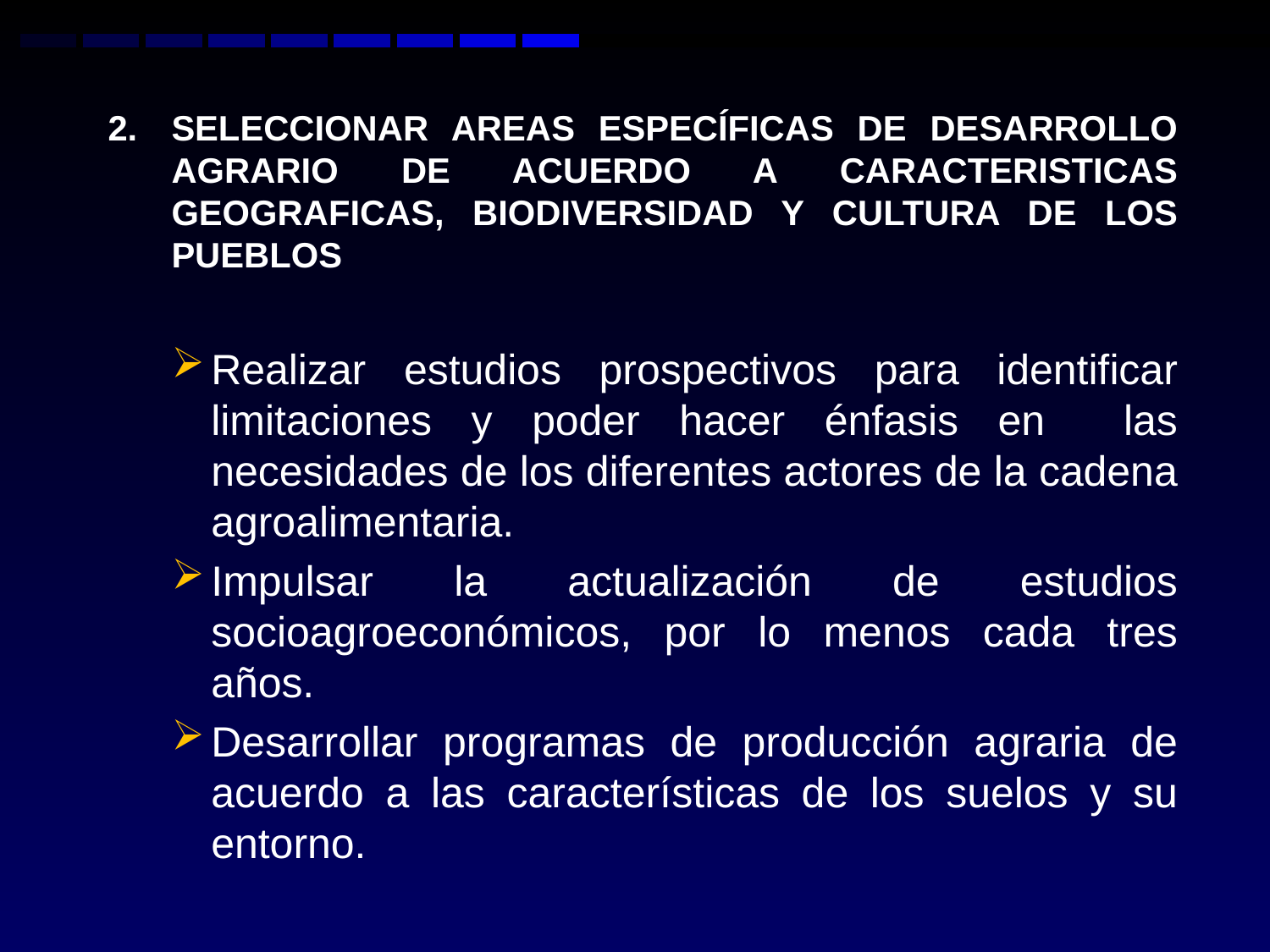

SELECCIONAR AREAS ESPECÍFICAS DE DESARROLLO AGRARIO DE ACUERDO A CARACTERISTICAS GEOGRAFICAS, BIODIVERSIDAD Y CULTURA DE LOS PUEBLOS

Realizar estudios prospectivos para identificar limitaciones y poder hacer énfasis en  las necesidades de los diferentes actores de la cadena agroalimentaria.
Impulsar la actualización de estudios socioagroeconómicos, por lo menos cada tres años.
Desarrollar programas de producción agraria de acuerdo a las características de los suelos y su entorno.